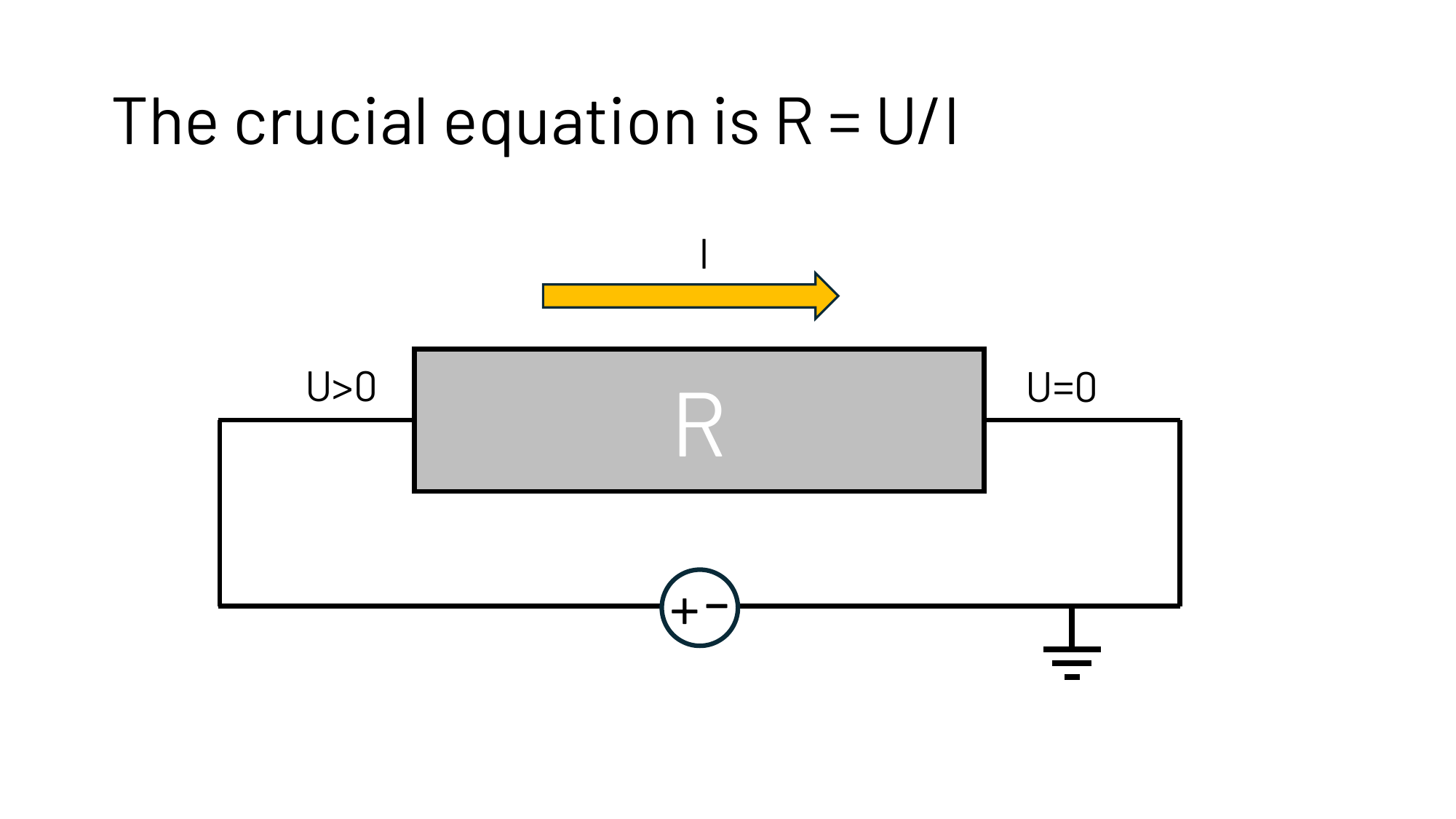

# The crucial equation is R = U/I

I
R
U>0
U=0
-
+